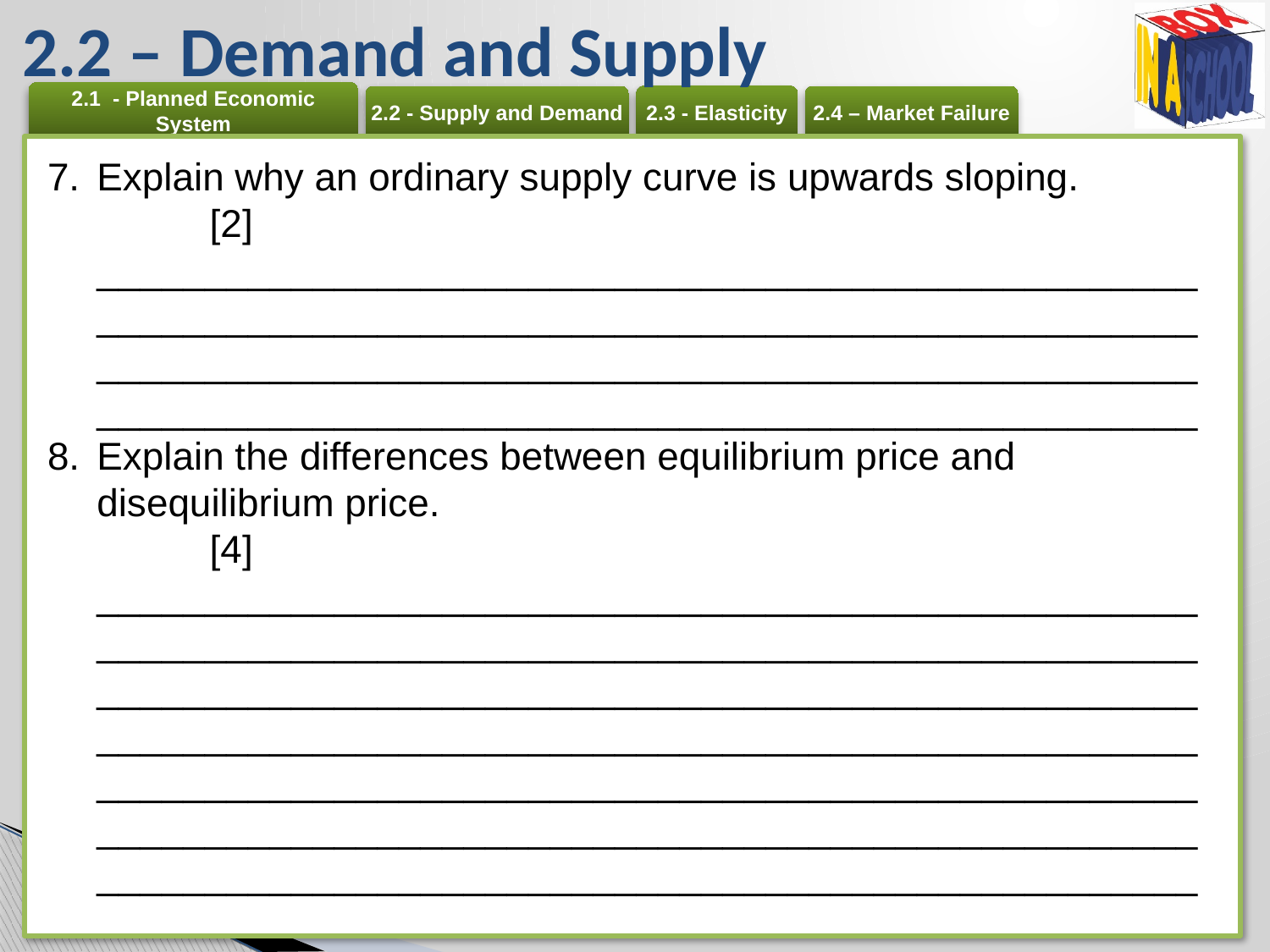

# 2.2 – Demand and Supply
Explain why an ordinary supply curve is upwards sloping. 	[2]
____________________________________________________________________________________________________________________________________________________________________________________________________________
Explain the differences between equilibrium price and disequilibrium price. 	[4]
_____________________________________________________________________________________________________________________________________________________________________________________________________________________________________________________________________________________________________________________________________________________________________